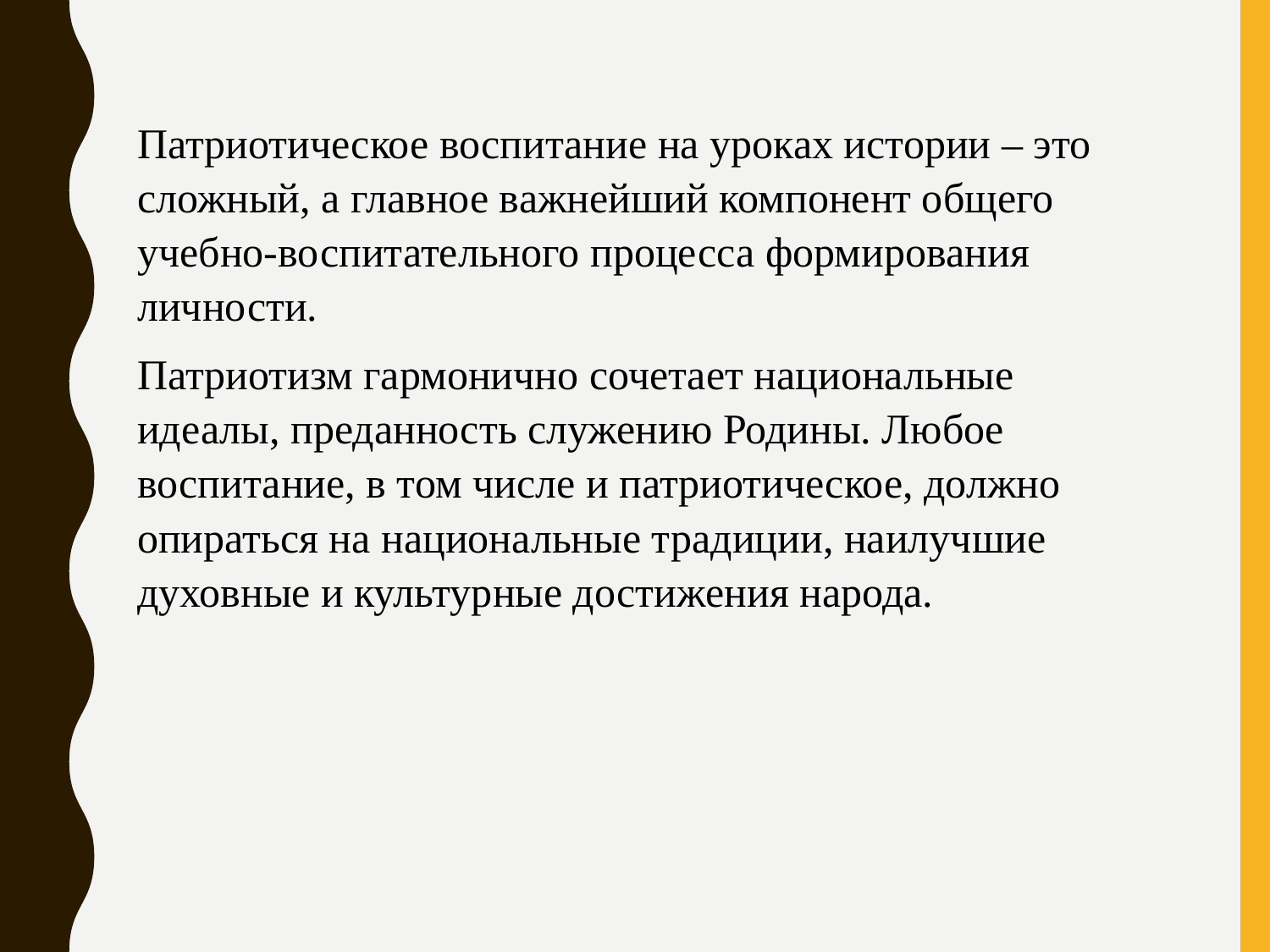

Патриотическое воспитание на уроках истории – это сложный, а главное важнейший компонент общего учебно-воспитательного процесса формирования личности.
Патриотизм гармонично сочетает национальные идеалы, преданность служению Родины. Любое воспитание, в том числе и патриотическое, должно опираться на национальные традиции, наилучшие духовные и культурные достижения народа.